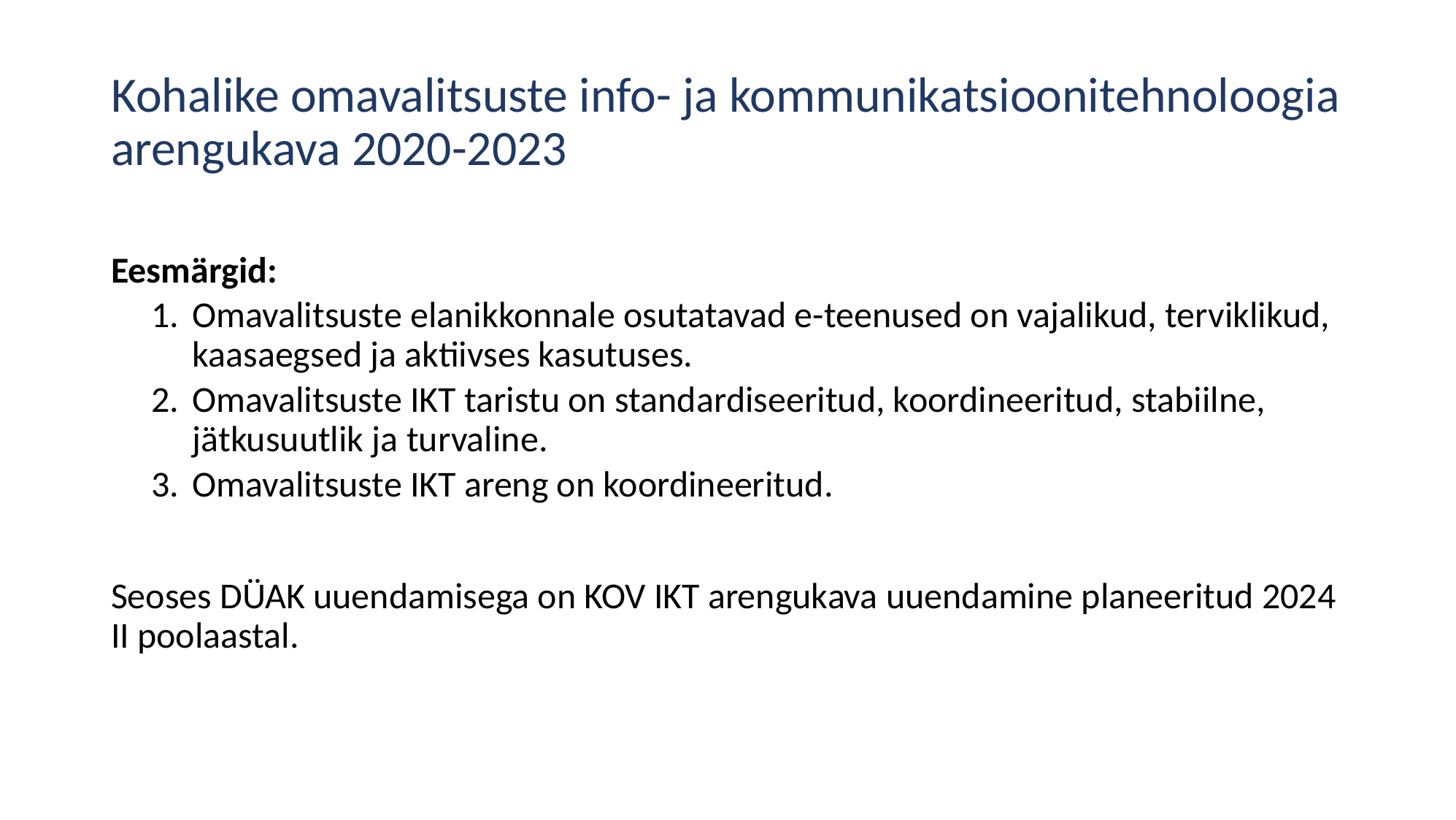

# Kohalike omavalitsuste info- ja kommunikatsioonitehnoloogia arengukava 2020-2023
Eesmärgid:
Omavalitsuste elanikkonnale osutatavad e-teenused on vajalikud, terviklikud, kaasaegsed ja aktiivses kasutuses.
Omavalitsuste IKT taristu on standardiseeritud, koordineeritud, stabiilne, jätkusuutlik ja turvaline.
Omavalitsuste IKT areng on koordineeritud.

Seoses DÜAK uuendamisega on KOV IKT arengukava uuendamine planeeritud 2024 II poolaastal.